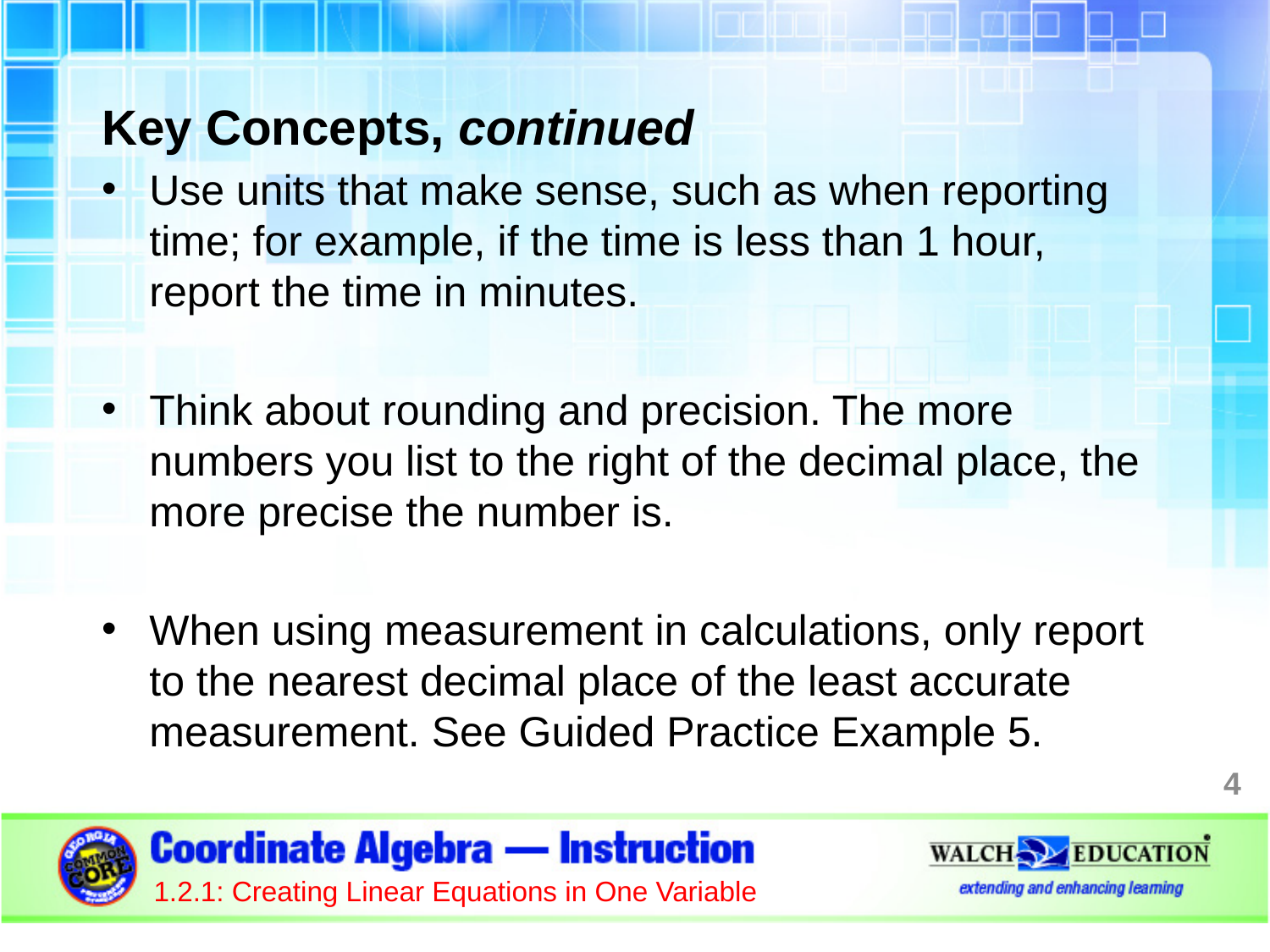

Key Concepts, continued
Use units that make sense, such as when reporting time; for example, if the time is less than 1 hour, report the time in minutes.

Think about rounding and precision. The more numbers you list to the right of the decimal place, the more precise the number is.

When using measurement in calculations, only report to the nearest decimal place of the least accurate measurement. See Guided Practice Example 5.
4
1.2.1: Creating Linear Equations in One Variable